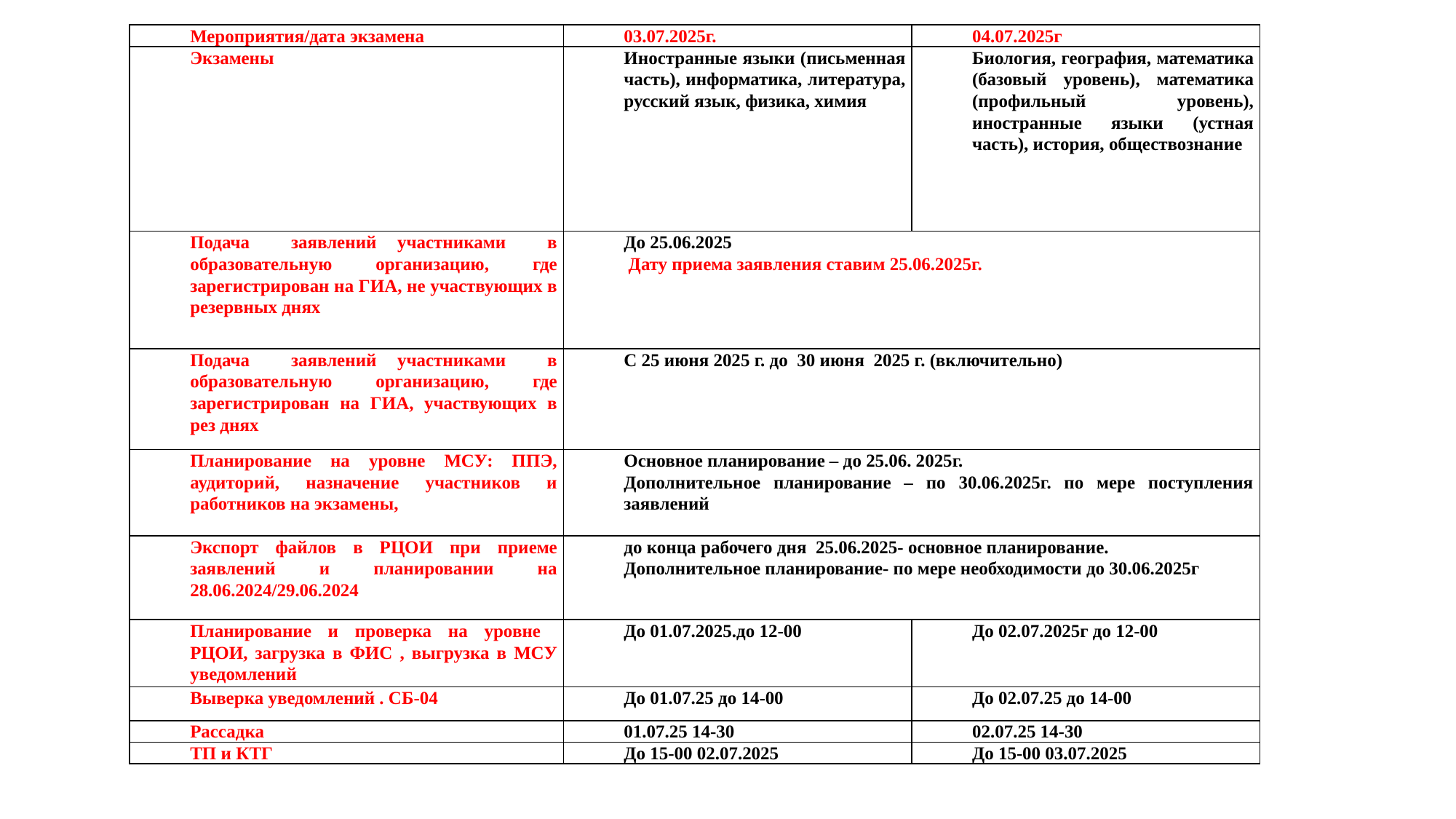

| Мероприятия/дата экзамена | 03.07.2025г. | 04.07.2025г |
| --- | --- | --- |
| Экзамены | Иностранные языки (письменная часть), информатика, литература, русский язык, физика, химия | Биология, география, математика (базовый уровень), математика (профильный уровень), иностранные языки (устная часть), история, обществознание |
| Подача заявлений участниками в образовательную организацию, где зарегистрирован на ГИА, не участвующих в резервных днях | До 25.06.2025 Дату приема заявления ставим 25.06.2025г. |  |
| Подача заявлений участниками в образовательную организацию, где зарегистрирован на ГИА, участвующих в рез днях | С 25 июня 2025 г. до 30 июня 2025 г. (включительно) |  |
| Планирование на уровне МСУ: ППЭ, аудиторий, назначение участников и работников на экзамены, | Основное планирование – до 25.06. 2025г. Дополнительное планирование – по 30.06.2025г. по мере поступления заявлений |  |
| Экспорт файлов в РЦОИ при приеме заявлений и планировании на 28.06.2024/29.06.2024 | до конца рабочего дня 25.06.2025- основное планирование. Дополнительное планирование- по мере необходимости до 30.06.2025г |  |
| Планирование и проверка на уровне РЦОИ, загрузка в ФИС , выгрузка в МСУ уведомлений | До 01.07.2025.до 12-00 | До 02.07.2025г до 12-00 |
| Выверка уведомлений . СБ-04 | До 01.07.25 до 14-00 | До 02.07.25 до 14-00 |
| Рассадка | 01.07.25 14-30 | 02.07.25 14-30 |
| ТП и КТГ | До 15-00 02.07.2025 | До 15-00 03.07.2025 |